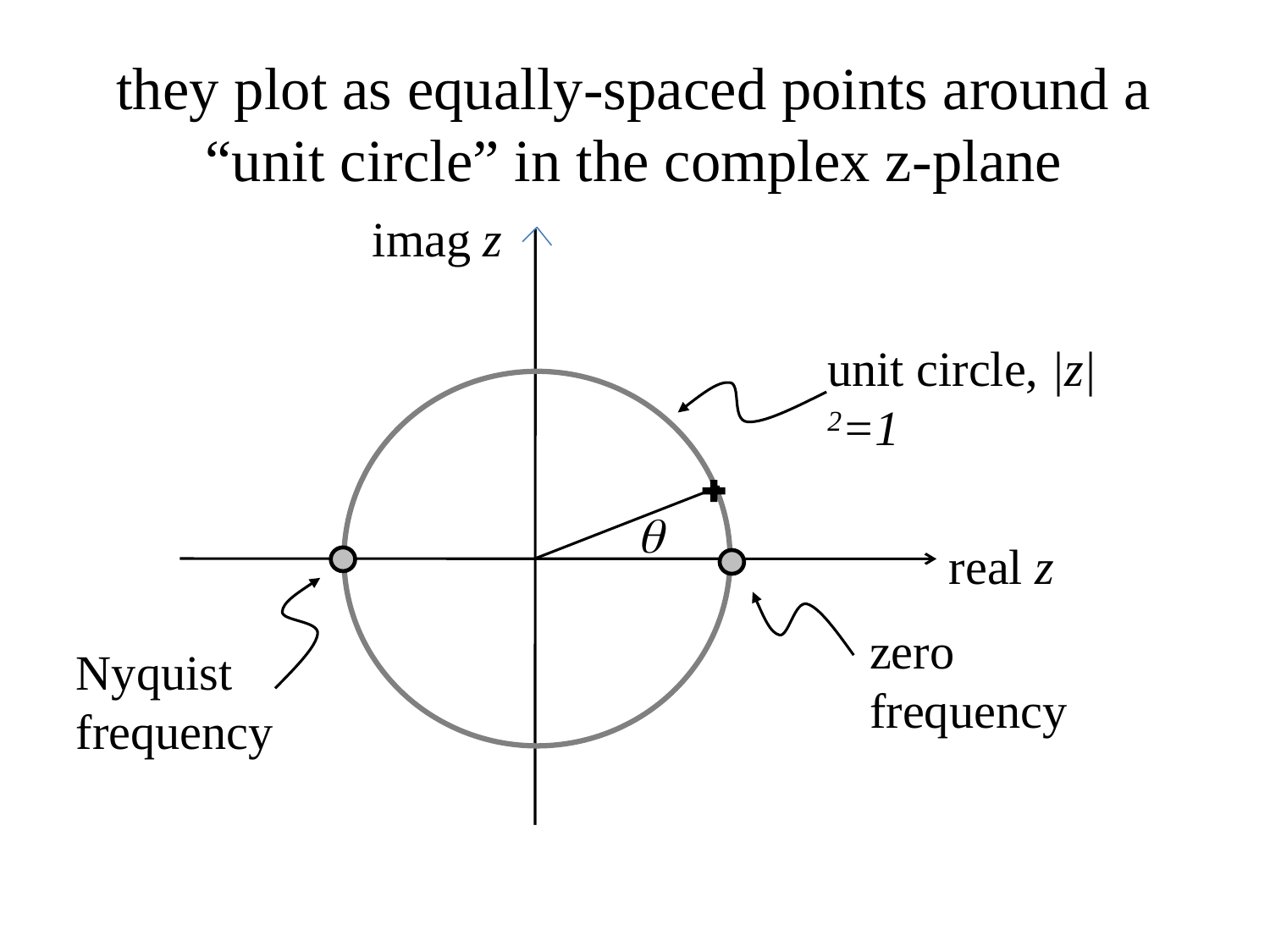

they plot as equally-spaced points around a “unit circle” in the complex z-plane
imag z
unit circle, |z|2=1

θ
real z

zero frequency
Nyquist frequency